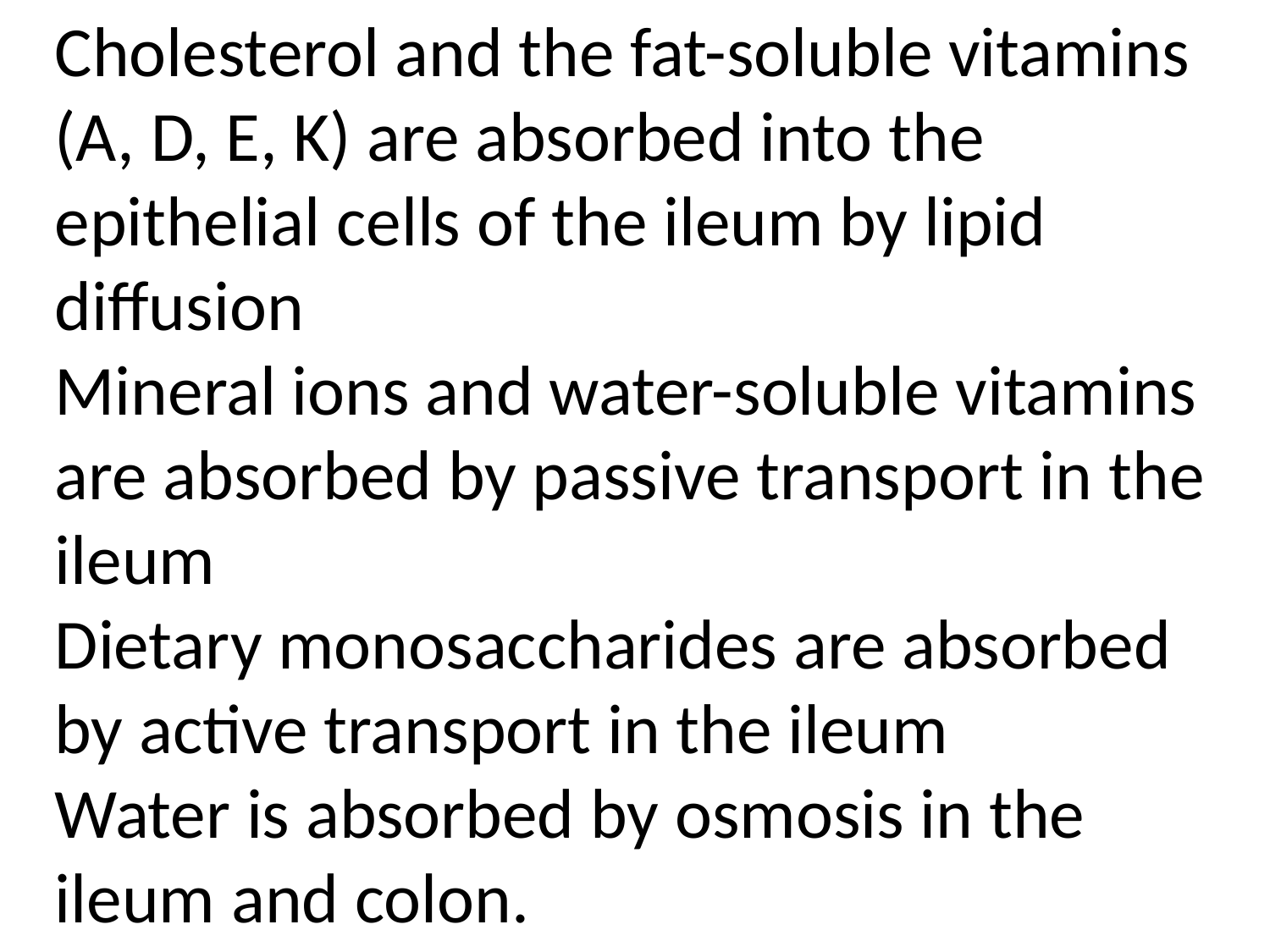

Cholesterol and the fat-soluble vitamins (A, D, E, K) are absorbed into the epithelial cells of the ileum by lipid diffusion
Mineral ions and water-soluble vitamins are absorbed by passive transport in the ileum
Dietary monosaccharides are absorbed by active transport in the ileum
Water is absorbed by osmosis in the ileum and colon.